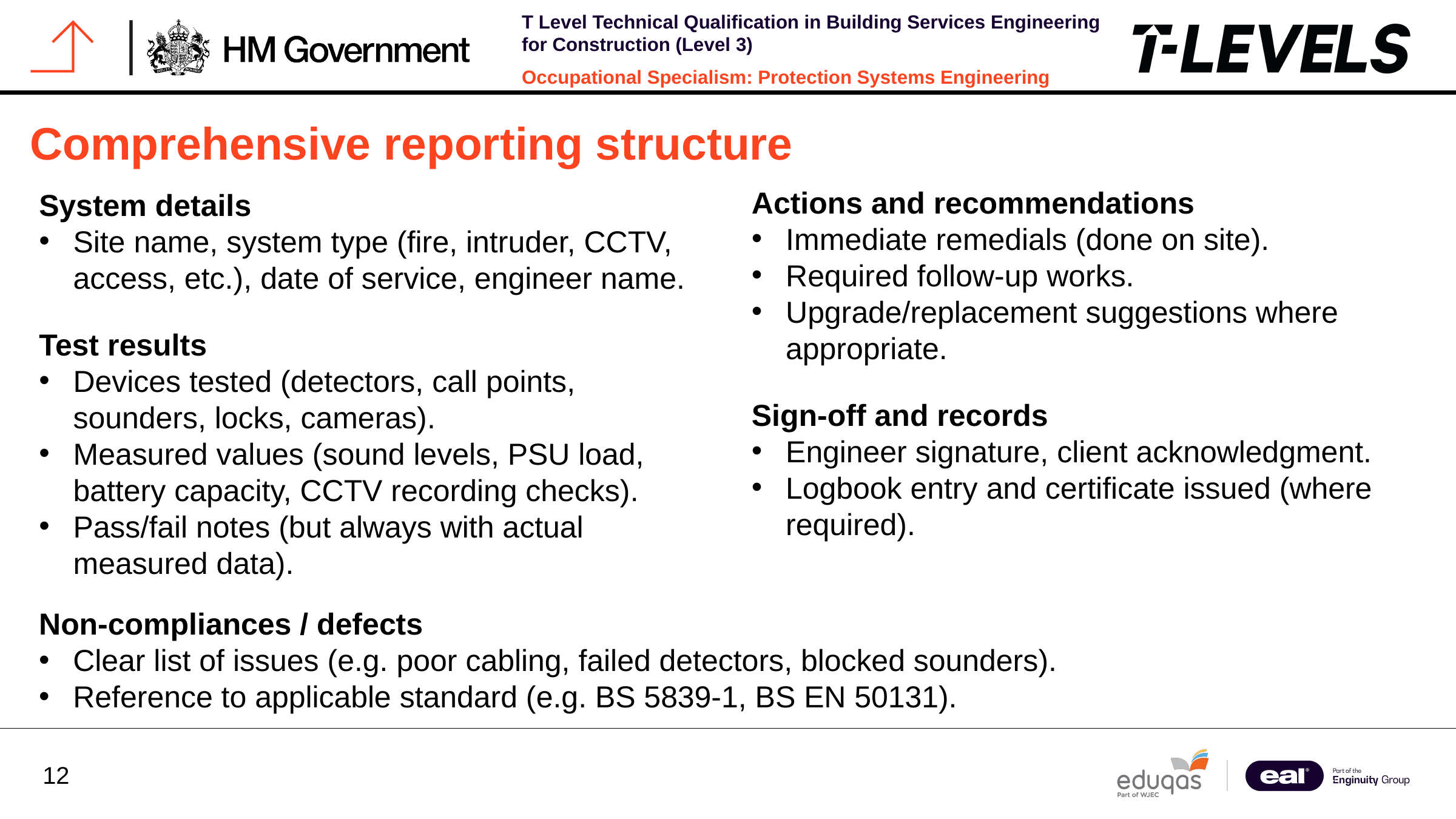

Comprehensive reporting structure
System details
Site name, system type (fire, intruder, CCTV, access, etc.), date of service, engineer name.

Test results
Devices tested (detectors, call points, sounders, locks, cameras).
Measured values (sound levels, PSU load, battery capacity, CCTV recording checks).
Pass/fail notes (but always with actual measured data).

Actions and recommendations
Immediate remedials (done on site).
Required follow-up works.
Upgrade/replacement suggestions where appropriate.

Sign-off and records
Engineer signature, client acknowledgment.
Logbook entry and certificate issued (where required).
Non-compliances / defects
Clear list of issues (e.g. poor cabling, failed detectors, blocked sounders).
Reference to applicable standard (e.g. BS 5839-1, BS EN 50131).